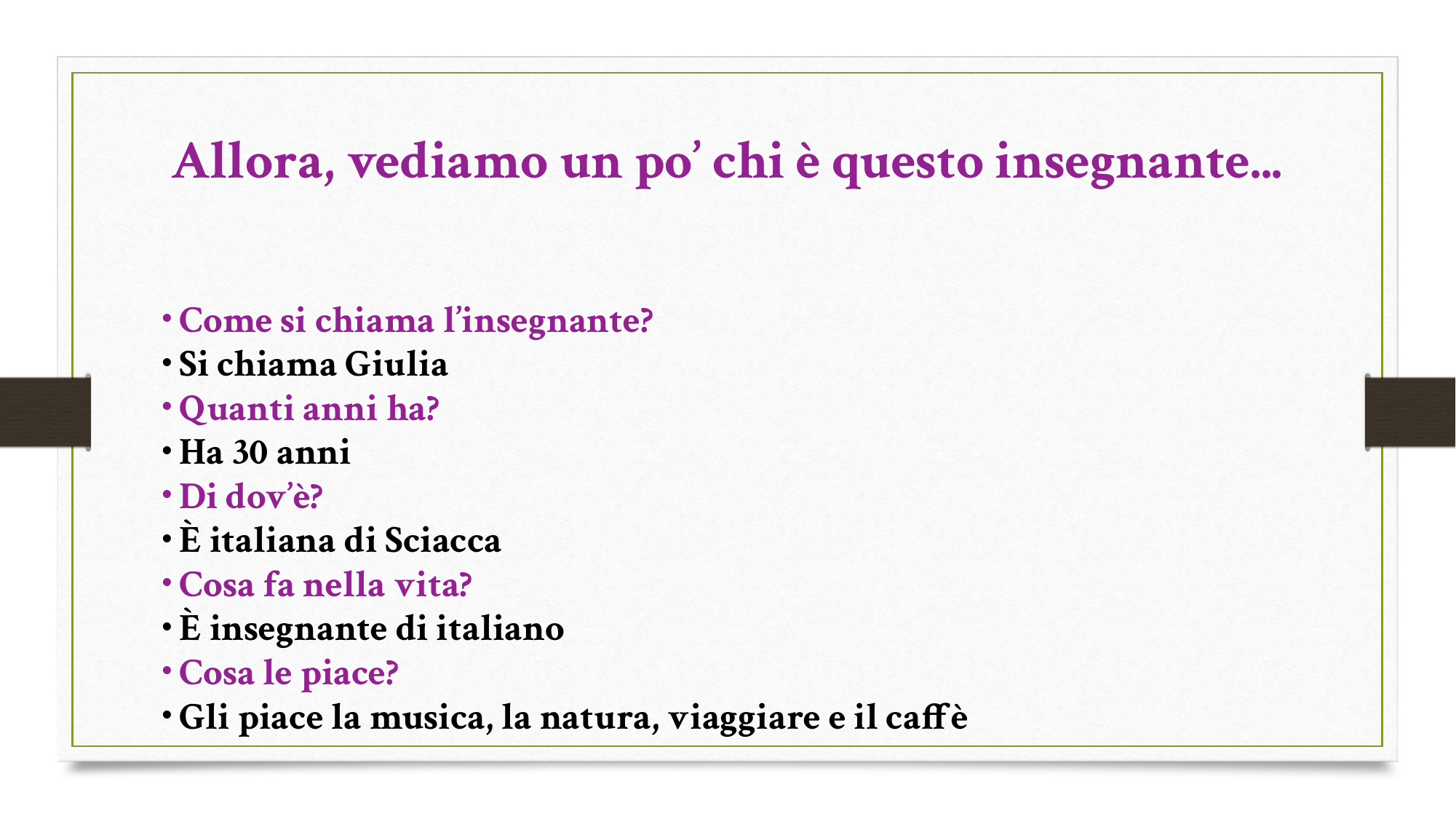

# Allora, vediamo un po’ chi è questo insegnante...
Come si chiama l’insegnante?
Si chiama Giulia
Quanti anni ha?
Ha 30 anni
Di dov’è?
È italiana di Sciacca
Cosa fa nella vita?
È insegnante di italiano
Cosa le piace?
Gli piace la musica, la natura, viaggiare e il caffè